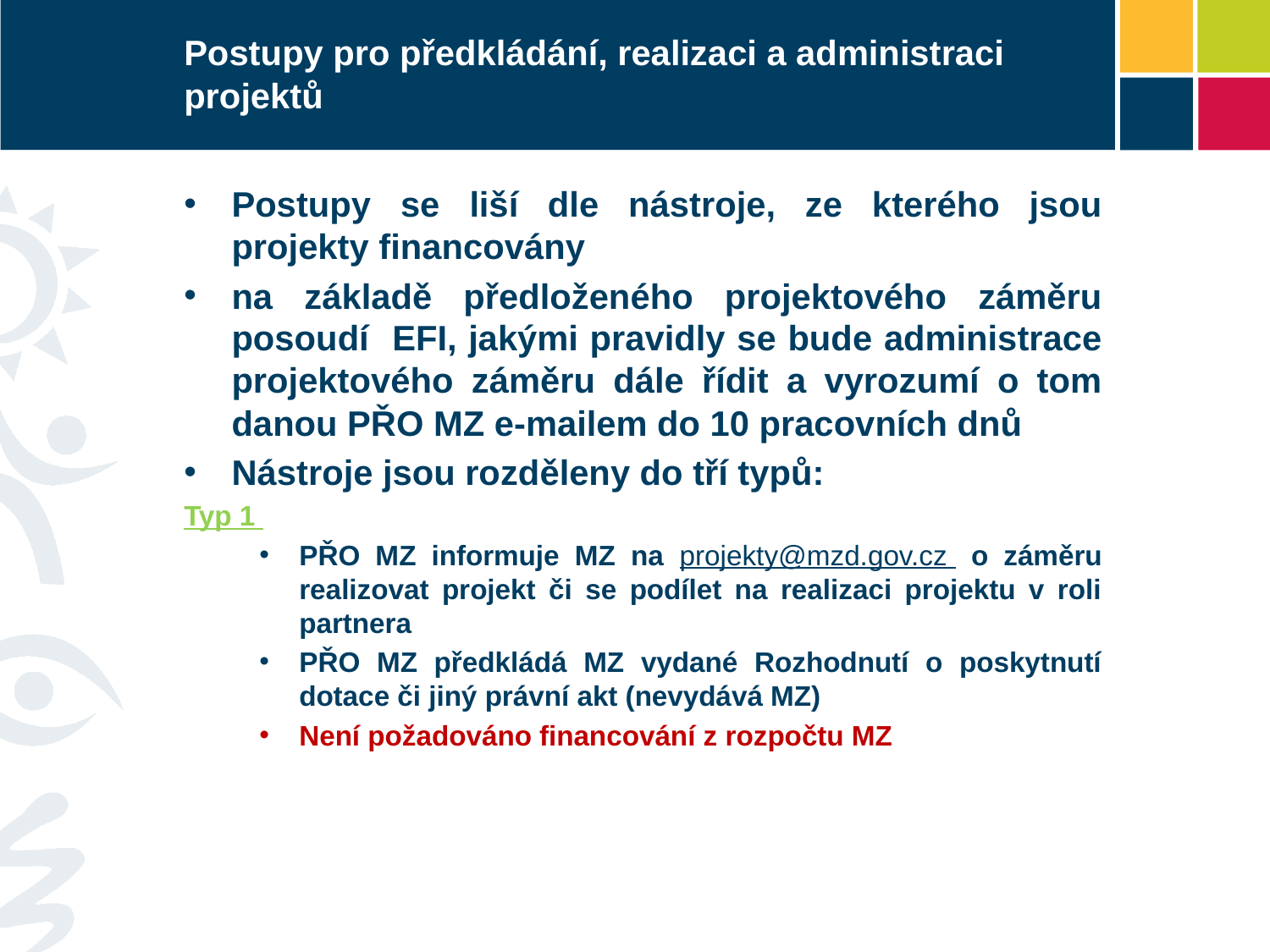

# Postupy pro předkládání, realizaci a administraci projektů

Postupy se liší dle nástroje, ze kterého jsou projekty financovány
na základě předloženého projektového záměru posoudí  EFI, jakými pravidly se bude administrace projektového záměru dále řídit a vyrozumí o tom danou PŘO MZ e-mailem do 10 pracovních dnů
Nástroje jsou rozděleny do tří typů:
Typ 1
PŘO MZ informuje MZ na projekty@mzd.gov.cz  o záměru realizovat projekt či se podílet na realizaci projektu v roli partnera
PŘO MZ předkládá MZ vydané Rozhodnutí o poskytnutí dotace či jiný právní akt (nevydává MZ)
Není požadováno financování z rozpočtu MZ